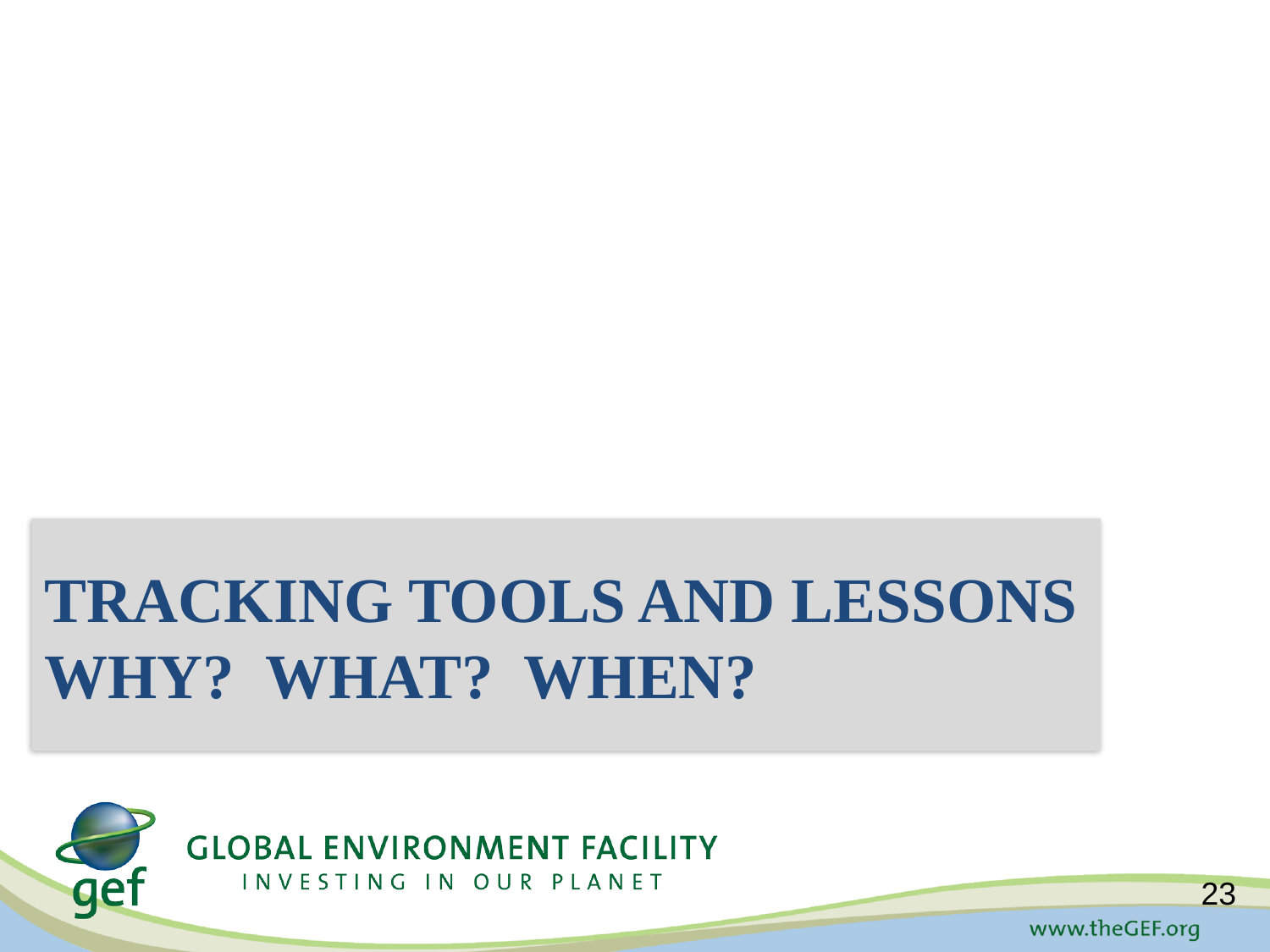

#

Tracking Tools and Lessons
Why? What? When?
Tracking Tools and Lessons
Why?  What?  When?
23